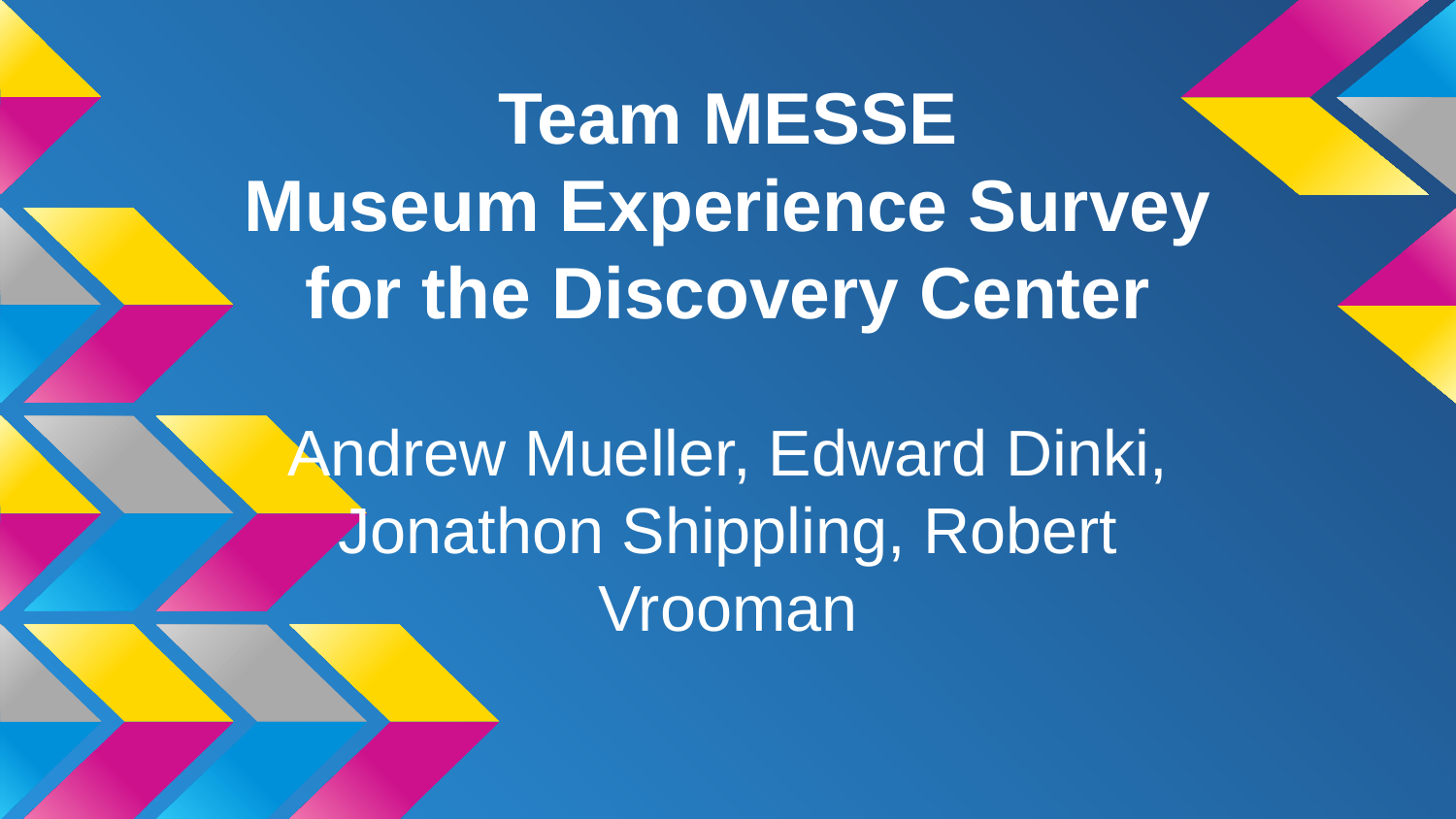

# Team MESSE
Museum Experience Survey for the Discovery Center
Andrew Mueller, Edward Dinki, Jonathon Shippling, Robert Vrooman